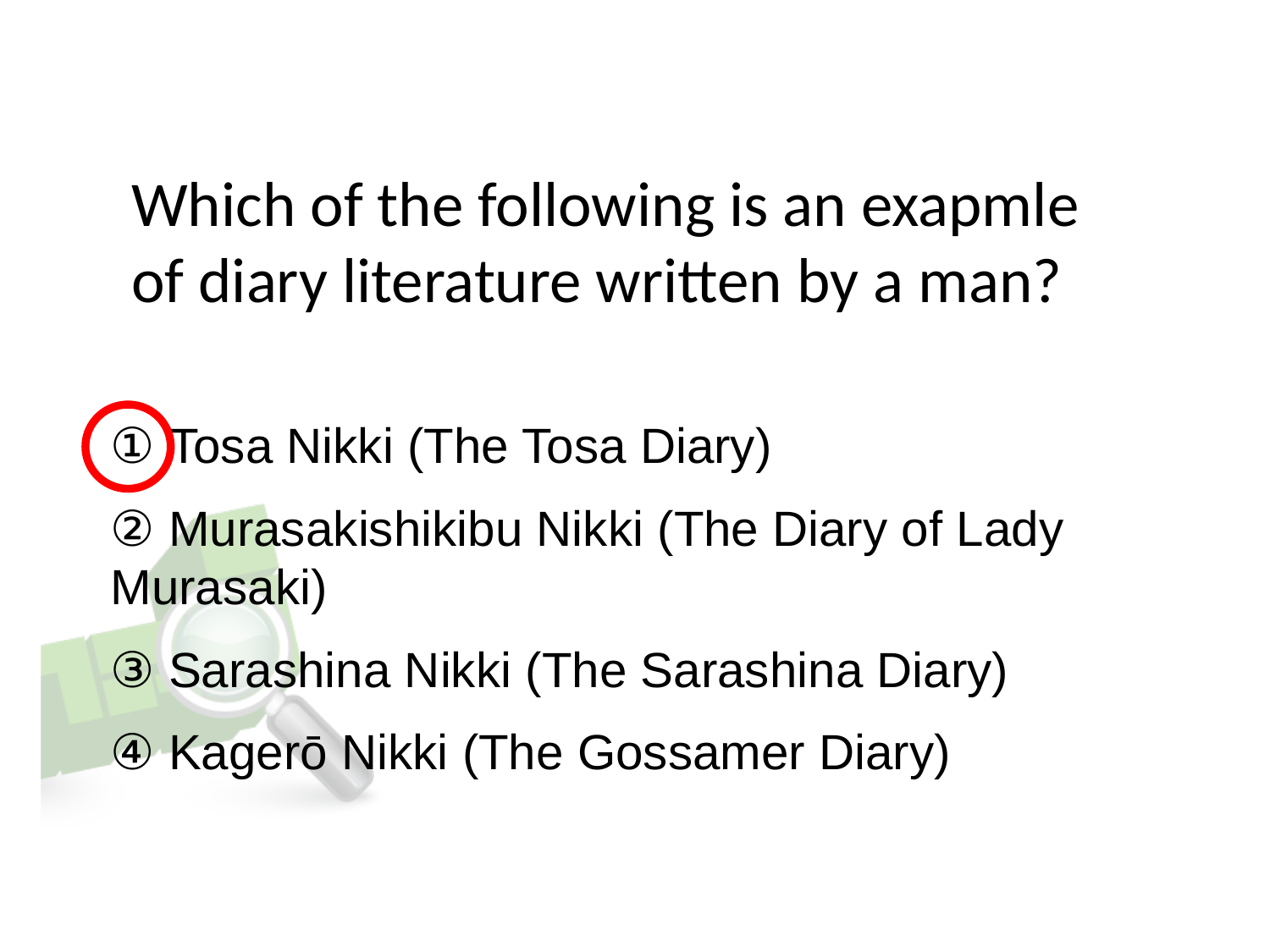

# Which of the following is an exapmle of diary literature written by a man?

① Tosa Nikki (The Tosa Diary)
② Murasakishikibu Nikki (The Diary of Lady Murasaki)
③ Sarashina Nikki (The Sarashina Diary)
④ Kagerō Nikki (The Gossamer Diary)